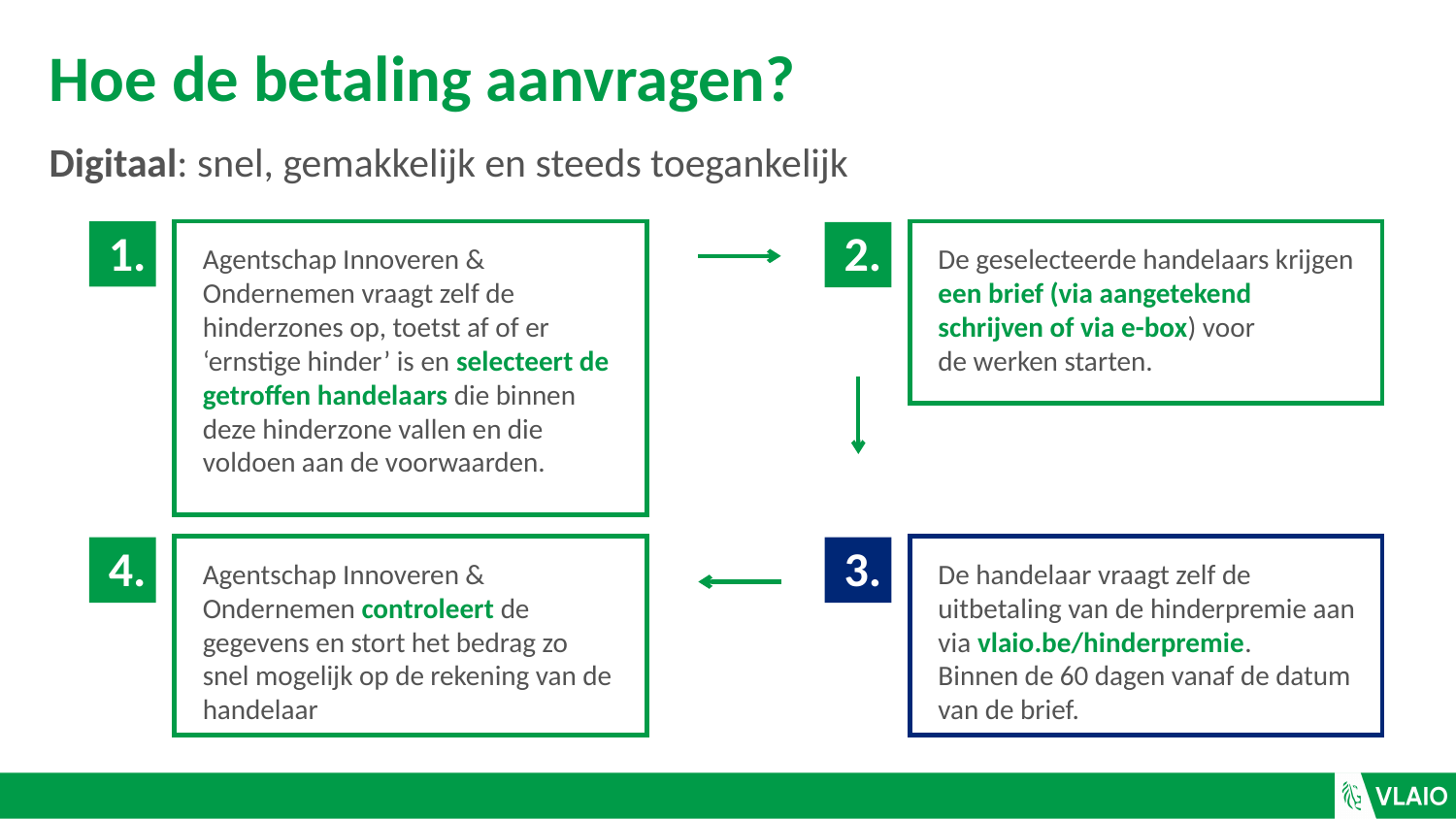

# Hoe de betaling aanvragen?
Digitaal: snel, gemakkelijk en steeds toegankelijk

1.

2.

Agentschap Innoveren & Ondernemen vraagt zelf de hinderzones op, toetst af of er ‘ernstige hinder’ is en selecteert de getroffen handelaars die binnen deze hinderzone vallen en die voldoen aan de voorwaarden.
De geselecteerde handelaars krijgen een brief (via aangetekend schrijven of via e-box) voor
de werken starten.
4.

3.

Agentschap Innoveren & Ondernemen controleert de gegevens en stort het bedrag zo snel mogelijk op de rekening van de handelaar
De handelaar vraagt zelf de uitbetaling van de hinderpremie aan via vlaio.be/hinderpremie.
Binnen de 60 dagen vanaf de datum van de brief.